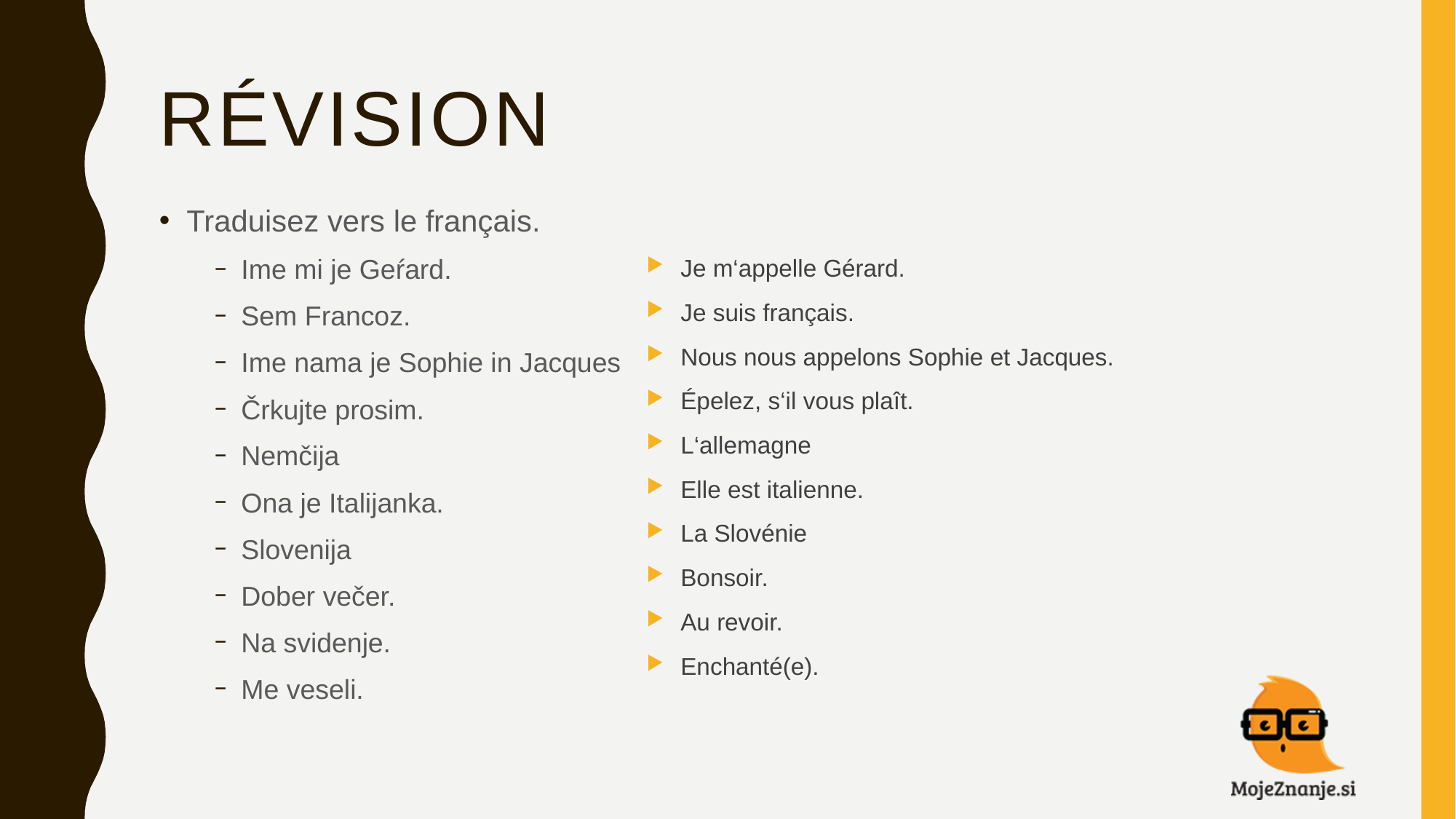

# Révision
Traduisez vers le français.
Ime mi je Geŕard.
Sem Francoz.
Ime nama je Sophie in Jacques
Črkujte prosim.
Nemčija
Ona je Italijanka.
Slovenija
Dober večer.
Na svidenje.
Me veseli.
Je m‘appelle Gérard.
Je suis français.
Nous nous appelons Sophie et Jacques.
Épelez, s‘il vous plaît.
L‘allemagne
Elle est italienne.
La Slovénie
Bonsoir.
Au revoir.
Enchanté(e).